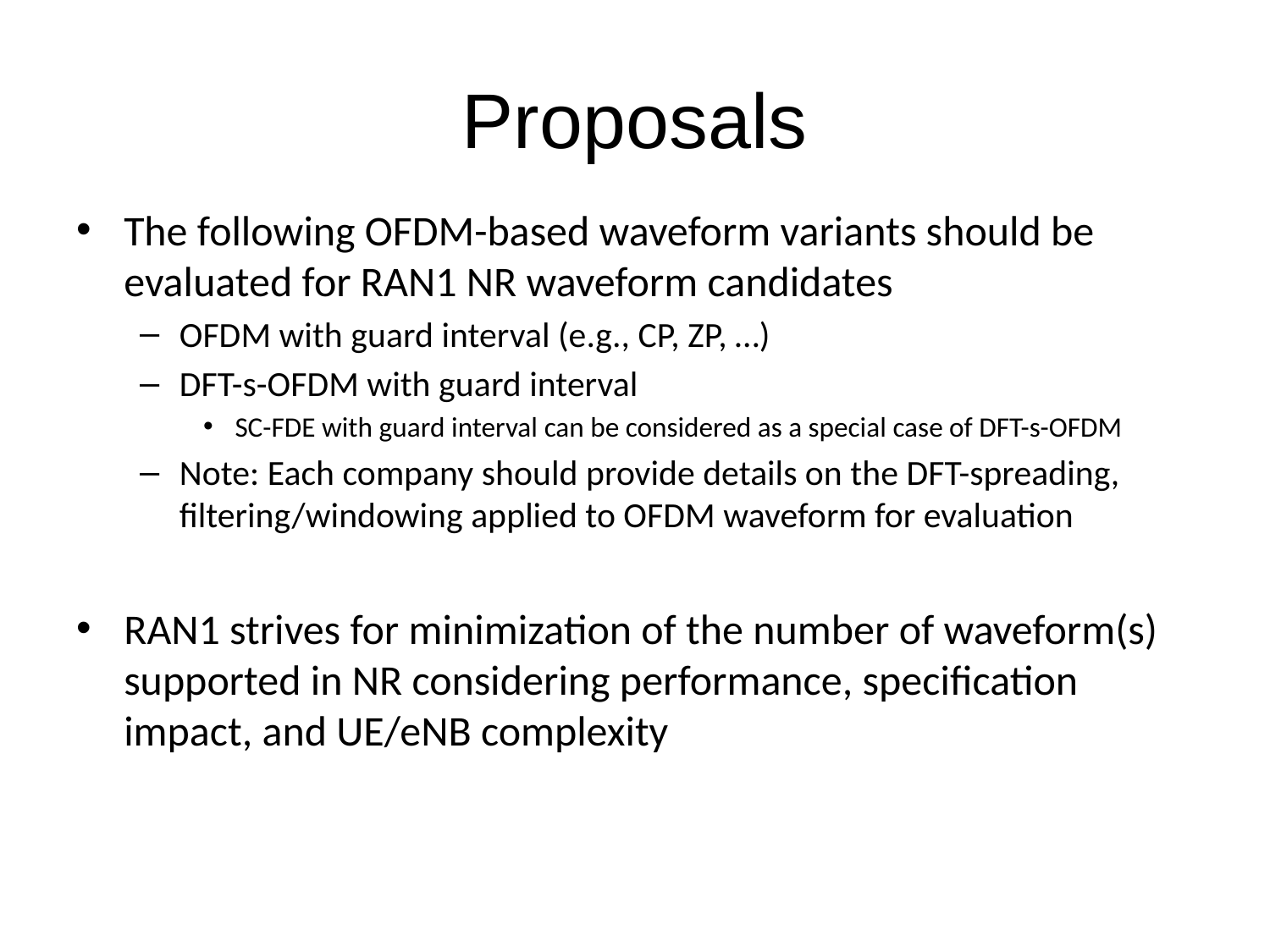

# Proposals
The following OFDM-based waveform variants should be evaluated for RAN1 NR waveform candidates
OFDM with guard interval (e.g., CP, ZP, …)
DFT-s-OFDM with guard interval
SC-FDE with guard interval can be considered as a special case of DFT-s-OFDM
Note: Each company should provide details on the DFT-spreading, filtering/windowing applied to OFDM waveform for evaluation

RAN1 strives for minimization of the number of waveform(s) supported in NR considering performance, specification impact, and UE/eNB complexity